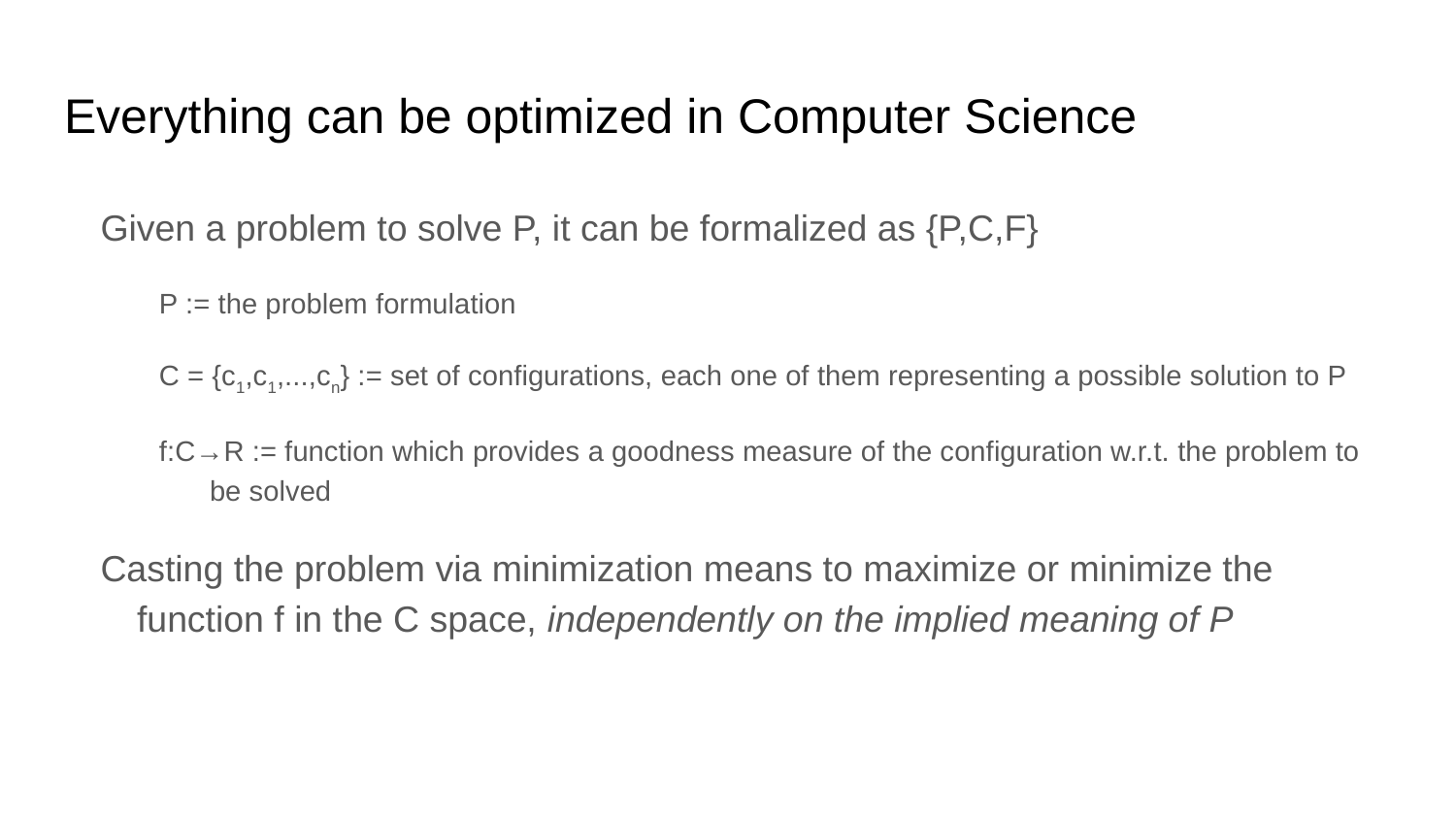

# Everything can be optimized in Computer Science
Given a problem to solve P, it can be formalized as {P,C,F}
P := the problem formulation
C = {c1,c1,...,cn} := set of configurations, each one of them representing a possible solution to P
f:C→R := function which provides a goodness measure of the configuration w.r.t. the problem to be solved
Casting the problem via minimization means to maximize or minimize the function f in the C space, independently on the implied meaning of P